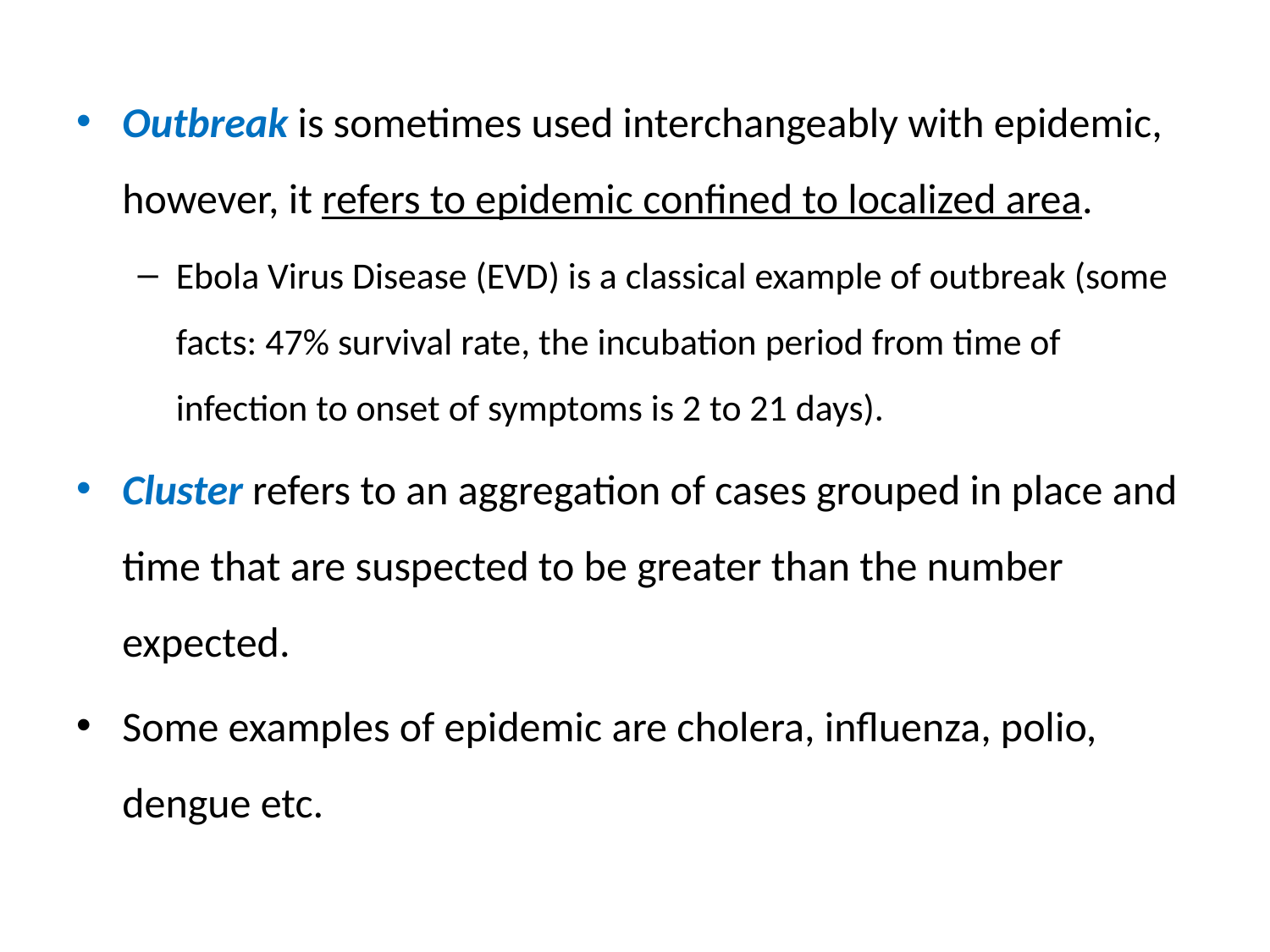

Outbreak is sometimes used interchangeably with epidemic, however, it refers to epidemic confined to localized area.
Ebola Virus Disease (EVD) is a classical example of outbreak (some facts: 47% survival rate, the incubation period from time of infection to onset of symptoms is 2 to 21 days).
Cluster refers to an aggregation of cases grouped in place and time that are suspected to be greater than the number expected.
Some examples of epidemic are cholera, influenza, polio, dengue etc.